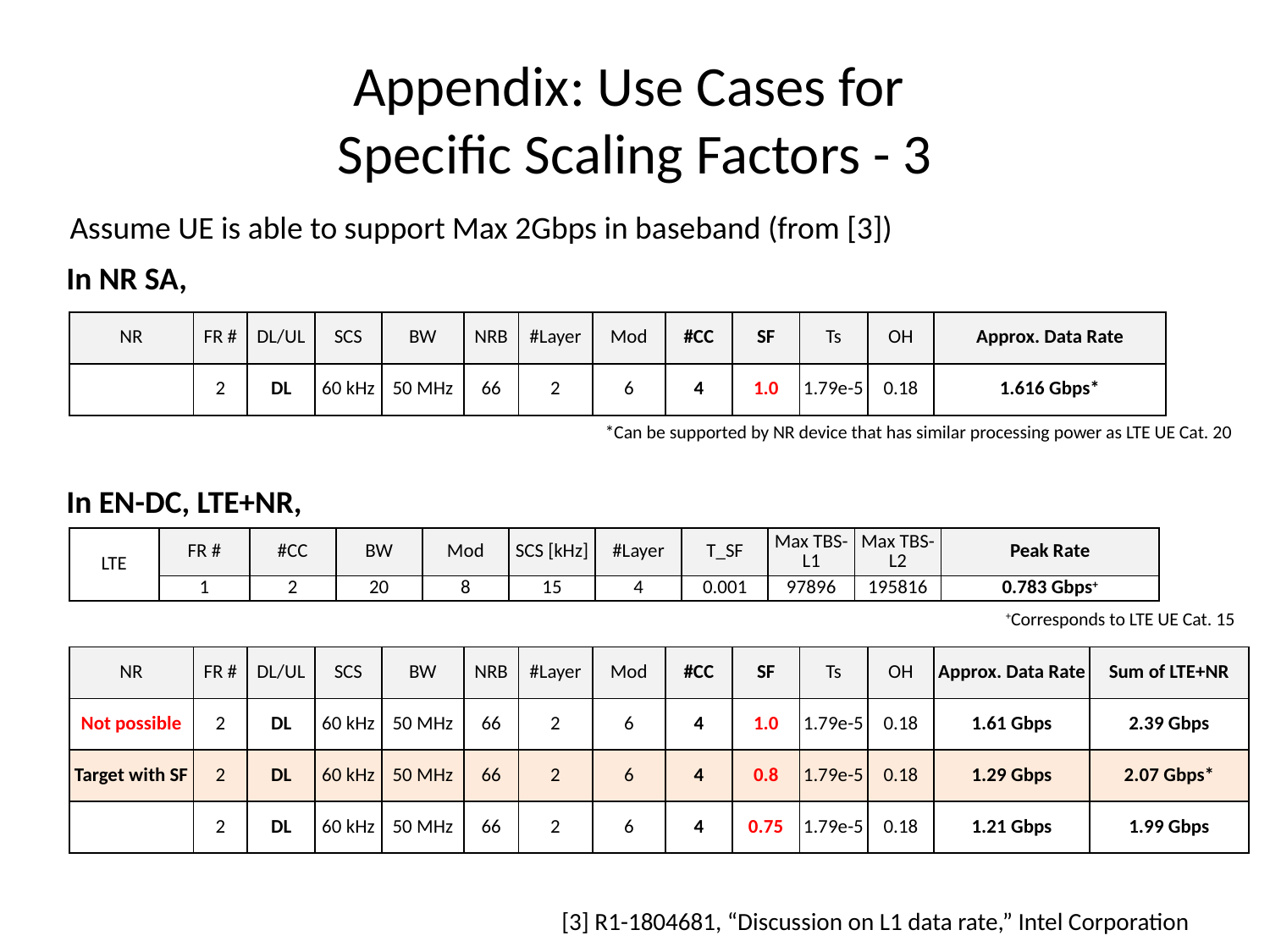

# Appendix: Use Cases for Specific Scaling Factors - 3
Assume UE is able to support Max 2Gbps in baseband (from [3])
In NR SA,
| NR | FR # | DL/UL | SCS | BW | NRB | #Layer | Mod | #CC | SF | Ts | OH | Approx. Data Rate |
| --- | --- | --- | --- | --- | --- | --- | --- | --- | --- | --- | --- | --- |
|  | 2 | DL | 60 kHz | 50 MHz | 66 | 2 | 6 | 4 | 1.0 | 1.79e-5 | 0.18 | 1.616 Gbps\* |
*Can be supported by NR device that has similar processing power as LTE UE Cat. 20
In EN-DC, LTE+NR,
| LTE | FR # | #CC | BW | Mod | SCS [kHz] | #Layer | T\_SF | Max TBS-L1 | Max TBS-L2 | Peak Rate |
| --- | --- | --- | --- | --- | --- | --- | --- | --- | --- | --- |
|  | 1 | 2 | 20 | 8 | 15 | 4 | 0.001 | 97896 | 195816 | 0.783 Gbps+ |
+Corresponds to LTE UE Cat. 15
| NR | FR # | DL/UL | SCS | BW | NRB | #Layer | Mod | #CC | SF | Ts | OH | Approx. Data Rate | Sum of LTE+NR |
| --- | --- | --- | --- | --- | --- | --- | --- | --- | --- | --- | --- | --- | --- |
| Not possible | 2 | DL | 60 kHz | 50 MHz | 66 | 2 | 6 | 4 | 1.0 | 1.79e-5 | 0.18 | 1.61 Gbps | 2.39 Gbps |
| Target with SF | 2 | DL | 60 kHz | 50 MHz | 66 | 2 | 6 | 4 | 0.8 | 1.79e-5 | 0.18 | 1.29 Gbps | 2.07 Gbps\* |
|  | 2 | DL | 60 kHz | 50 MHz | 66 | 2 | 6 | 4 | 0.75 | 1.79e-5 | 0.18 | 1.21 Gbps | 1.99 Gbps |
[3] R1-1804681, “Discussion on L1 data rate,” Intel Corporation